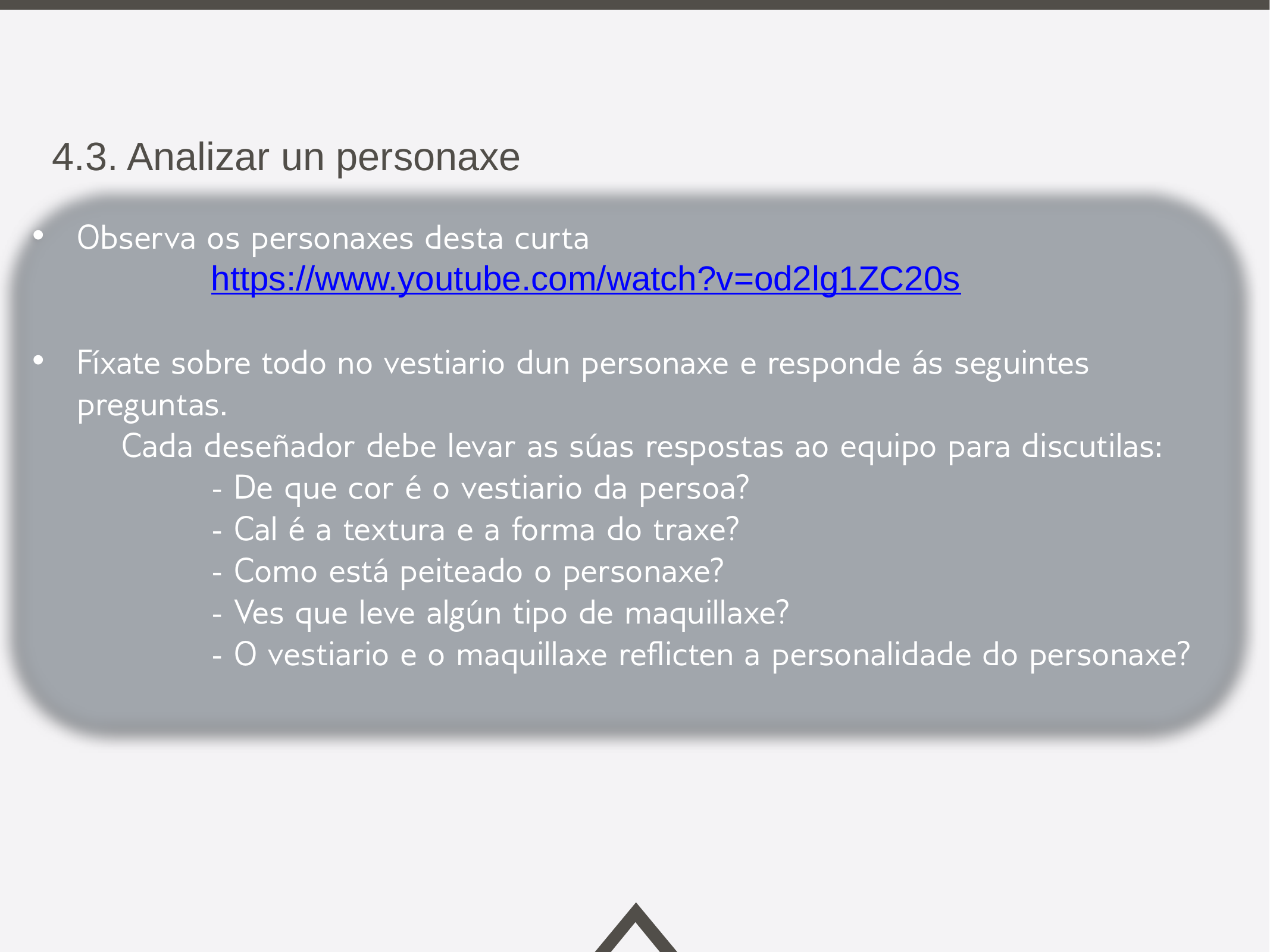

4.3. Analizar un personaxe
Observa os personaxes desta curta
		https://www.youtube.com/watch?v=od2lg1ZC20s

Fíxate sobre todo no vestiario dun personaxe e responde ás seguintes preguntas.
	Cada deseñador debe levar as súas respostas ao equipo para discutilas:
		- De que cor é o vestiario da persoa?
		- Cal é a textura e a forma do traxe?
		- Como está peiteado o personaxe?
		- Ves que leve algún tipo de maquillaxe?
		- O vestiario e o maquillaxe reflicten a personalidade do personaxe?